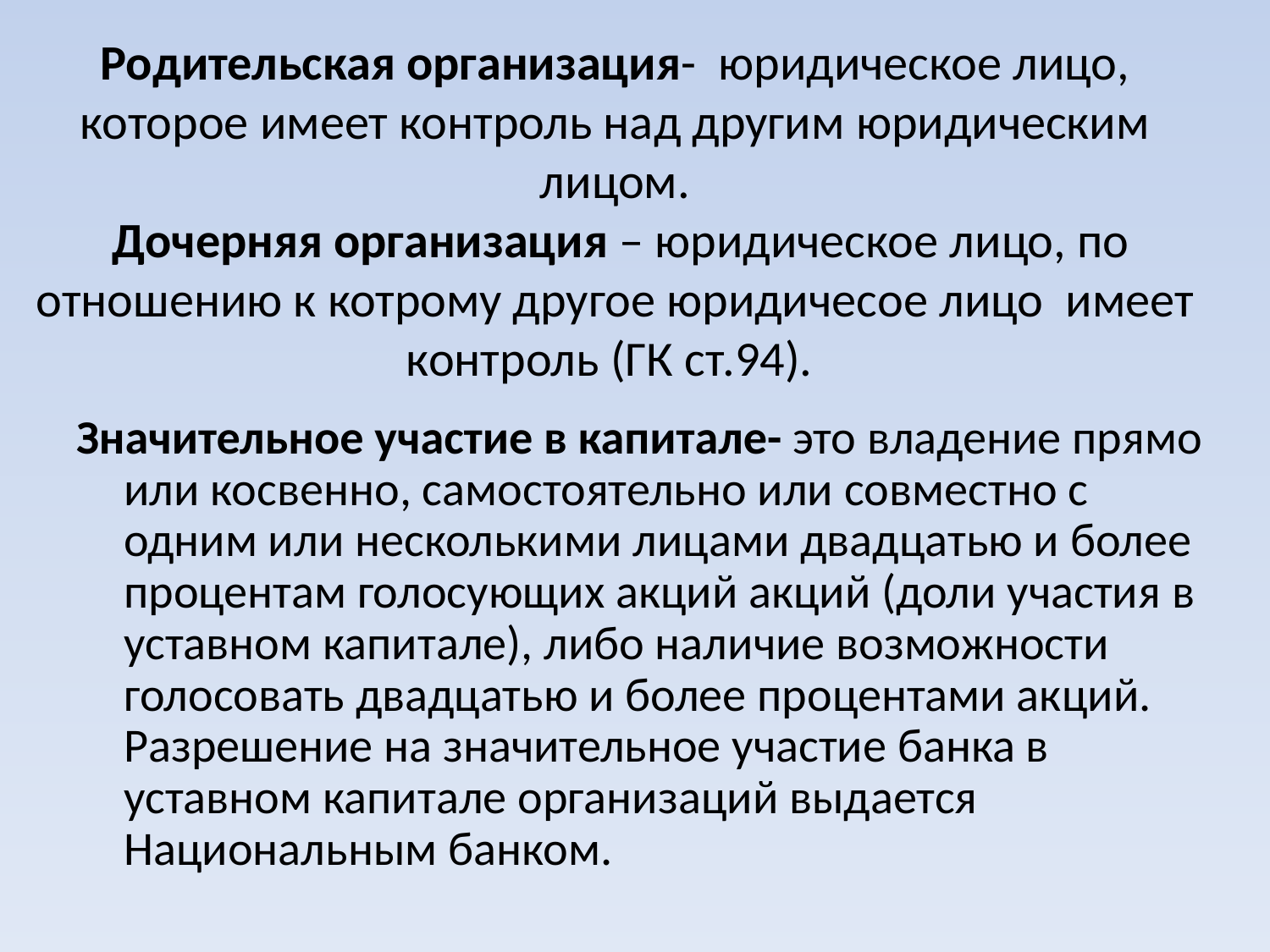

# Родительская организация-  юридическое лицо, которое имеет контроль над другим юридическим лицом. Дочерняя организация – юридическое лицо, по отношению к котрому другое юридичесое лицо  имеет контроль (ГК ст.94).
Значительное участие в капитале- это владение прямо или косвенно, самостоятельно или совместно с одним или несколькими лицами двадцатью и более процентам голосующих акций акций (доли участия в уставном капитале), либо наличие возможности голосовать двадцатью и более процентами акций. Разрешение на значительное участие банка в уставном капитале организаций выдается Национальным банком.